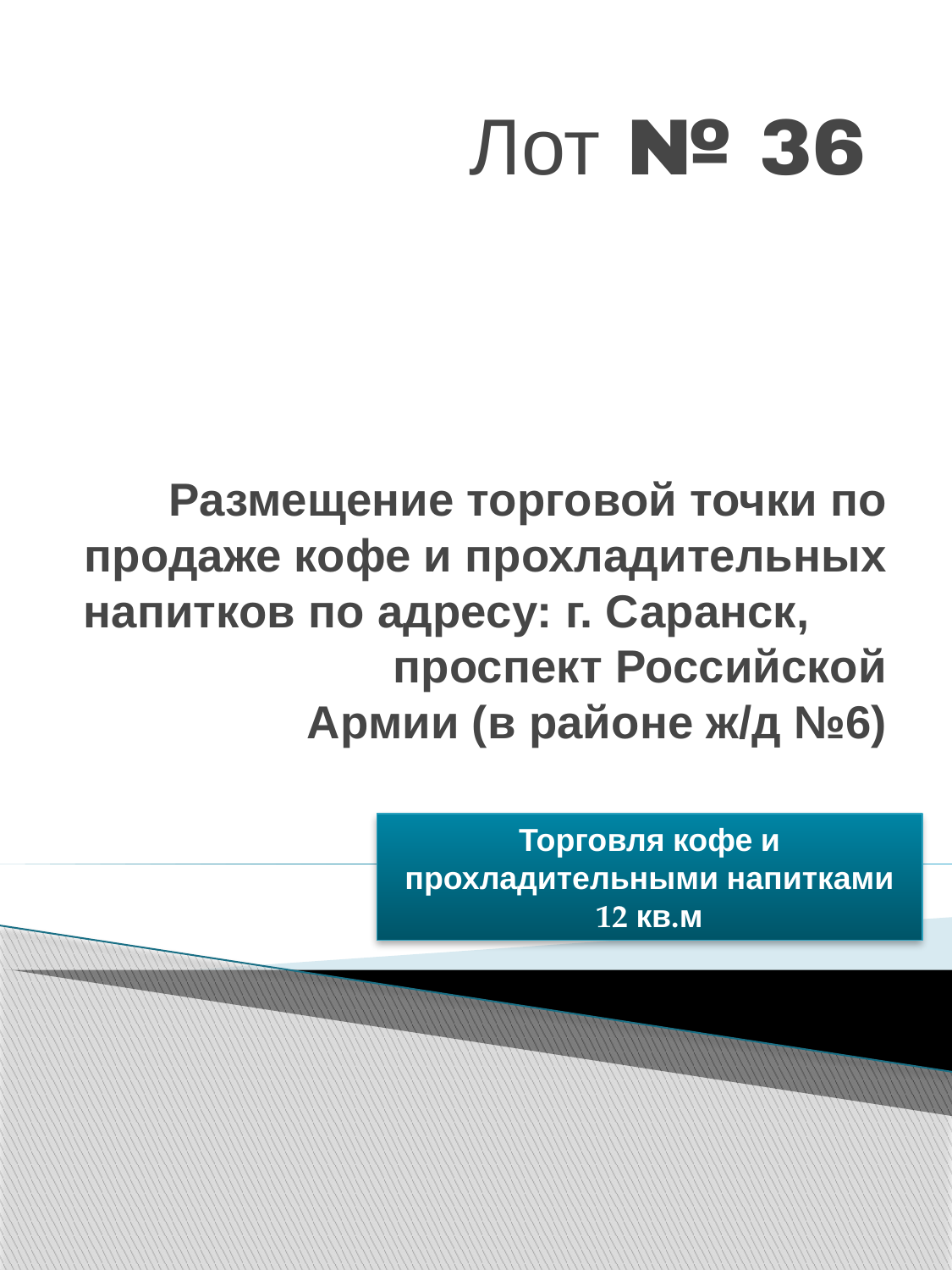

Лот № 36
# Размещение торговой точки по продаже кофе и прохладительных напитков по адресу: г. Саранск,                       проспект Российской Армии (в районе ж/д №6)
Торговля кофе и прохладительными напитками 12 кв.м